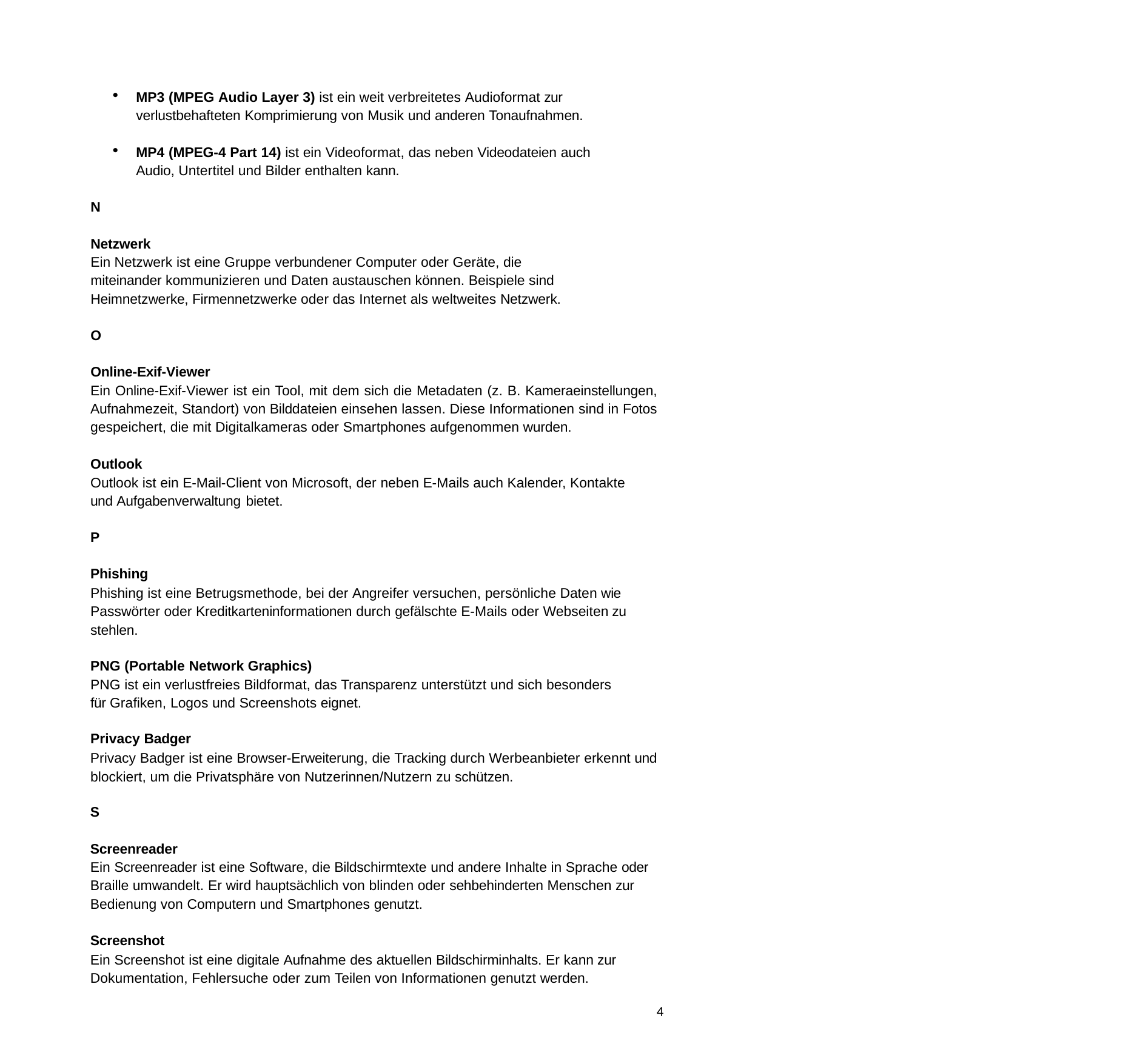

MP3 (MPEG Audio Layer 3) ist ein weit verbreitetes Audioformat zur verlustbehafteten Komprimierung von Musik und anderen Tonaufnahmen.

MP4 (MPEG-4 Part 14) ist ein Videoformat, das neben Videodateien auch Audio, Untertitel und Bilder enthalten kann.

N

Netzwerk
Ein Netzwerk ist eine Gruppe verbundener Computer oder Geräte, die miteinander kommunizieren und Daten austauschen können. Beispiele sind Heimnetzwerke, Firmennetzwerke oder das Internet als weltweites Netzwerk.

O

Online-Exif-Viewer
Ein Online-Exif-Viewer ist ein Tool, mit dem sich die Metadaten (z. B. Kameraeinstellungen, Aufnahmezeit, Standort) von Bilddateien einsehen lassen. Diese Informationen sind in Fotos gespeichert, die mit Digitalkameras oder Smartphones aufgenommen wurden.

Outlook
Outlook ist ein E-Mail-Client von Microsoft, der neben E-Mails auch Kalender, Kontakte und Aufgabenverwaltung bietet.

P

Phishing
Phishing ist eine Betrugsmethode, bei der Angreifer versuchen, persönliche Daten wie Passwörter oder Kreditkarteninformationen durch gefälschte E-Mails oder Webseiten zu stehlen.

PNG (Portable Network Graphics)
PNG ist ein verlustfreies Bildformat, das Transparenz unterstützt und sich besonders für Grafiken, Logos und Screenshots eignet.

Privacy Badger
Privacy Badger ist eine Browser-Erweiterung, die Tracking durch Werbeanbieter erkennt und blockiert, um die Privatsphäre von Nutzerinnen/Nutzern zu schützen.

S

Screenreader
Ein Screenreader ist eine Software, die Bildschirmtexte und andere Inhalte in Sprache oder Braille umwandelt. Er wird hauptsächlich von blinden oder sehbehinderten Menschen zur Bedienung von Computern und Smartphones genutzt.

Screenshot
Ein Screenshot ist eine digitale Aufnahme des aktuellen Bildschirminhalts. Er kann zur Dokumentation, Fehlersuche oder zum Teilen von Informationen genutzt werden.
4